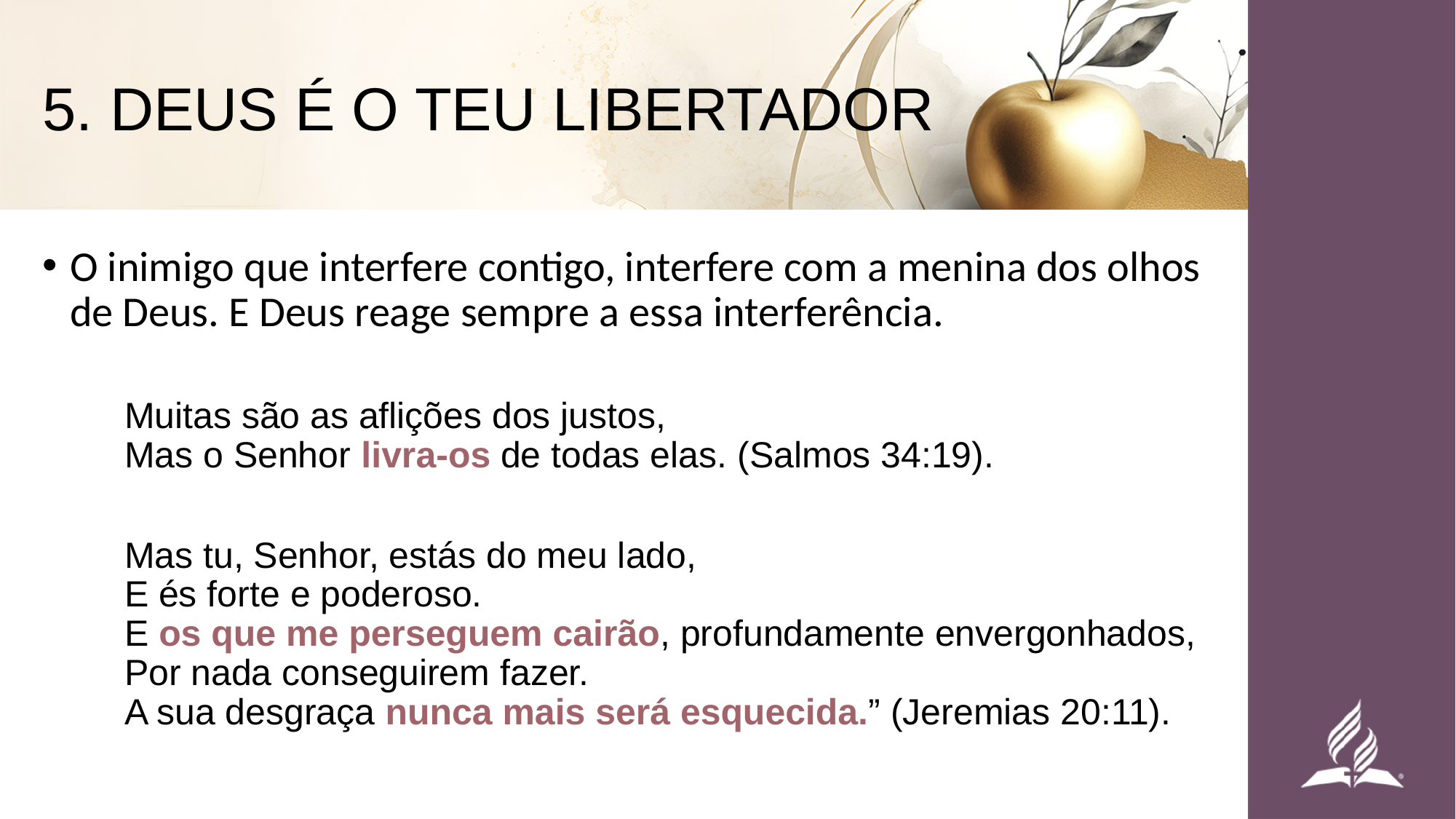

# 5. DEUS É O TEU LIBERTADOR
O inimigo que interfere contigo, interfere com a menina dos olhos de Deus. E Deus reage sempre a essa interferência.

Muitas são as aflições dos justos,
Mas o Senhor livra-os de todas elas. (Salmos 34:19).

Mas tu, Senhor, estás do meu lado,
E és forte e poderoso.
E os que me perseguem cairão, profundamente envergonhados,
Por nada conseguirem fazer.
A sua desgraça nunca mais será esquecida.” (Jeremias 20:11).